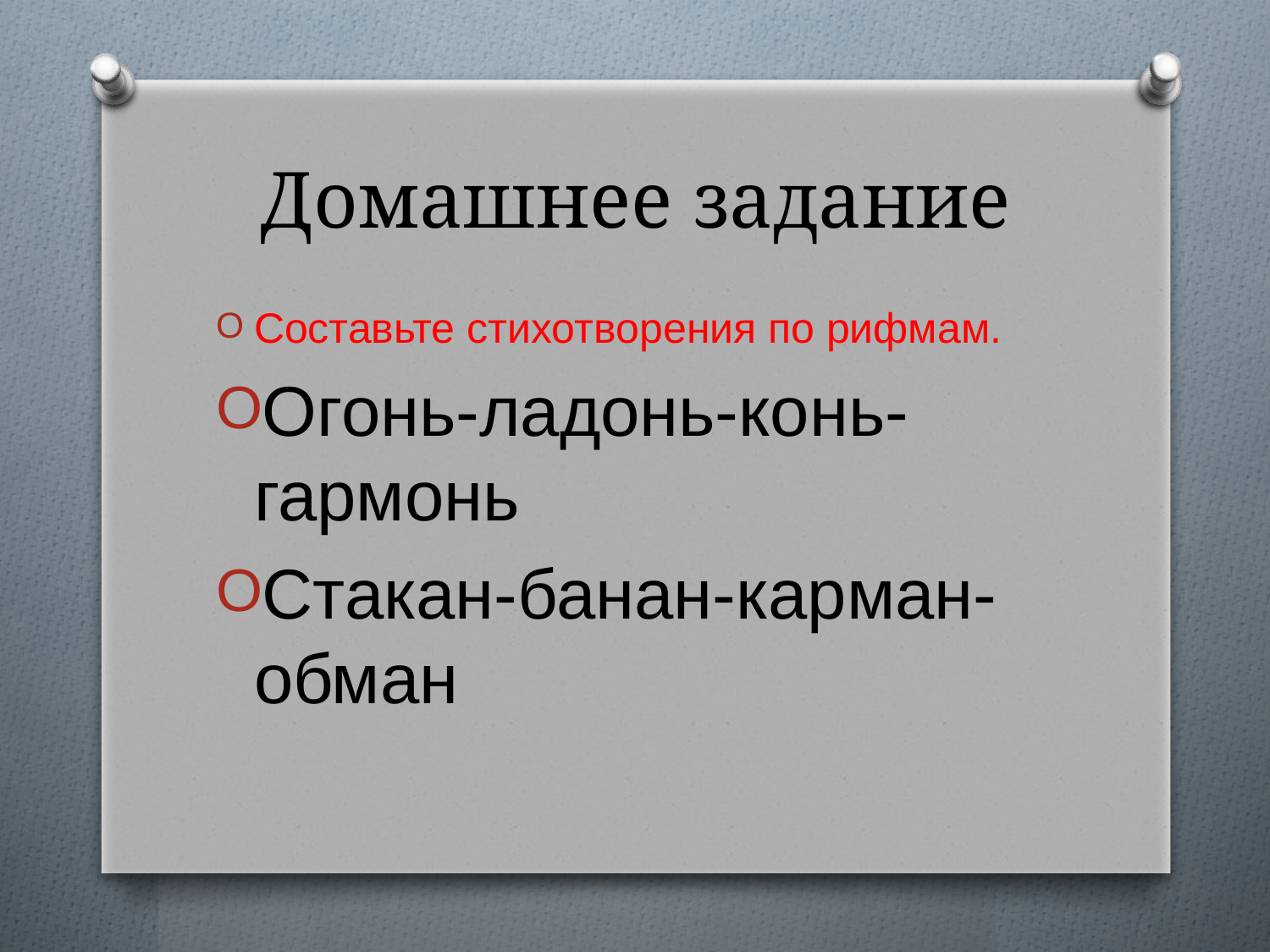

# Домашнее задание
Составьте стихотворения по рифмам.
Огонь-ладонь-конь-гармонь
Стакан-банан-карман-обман